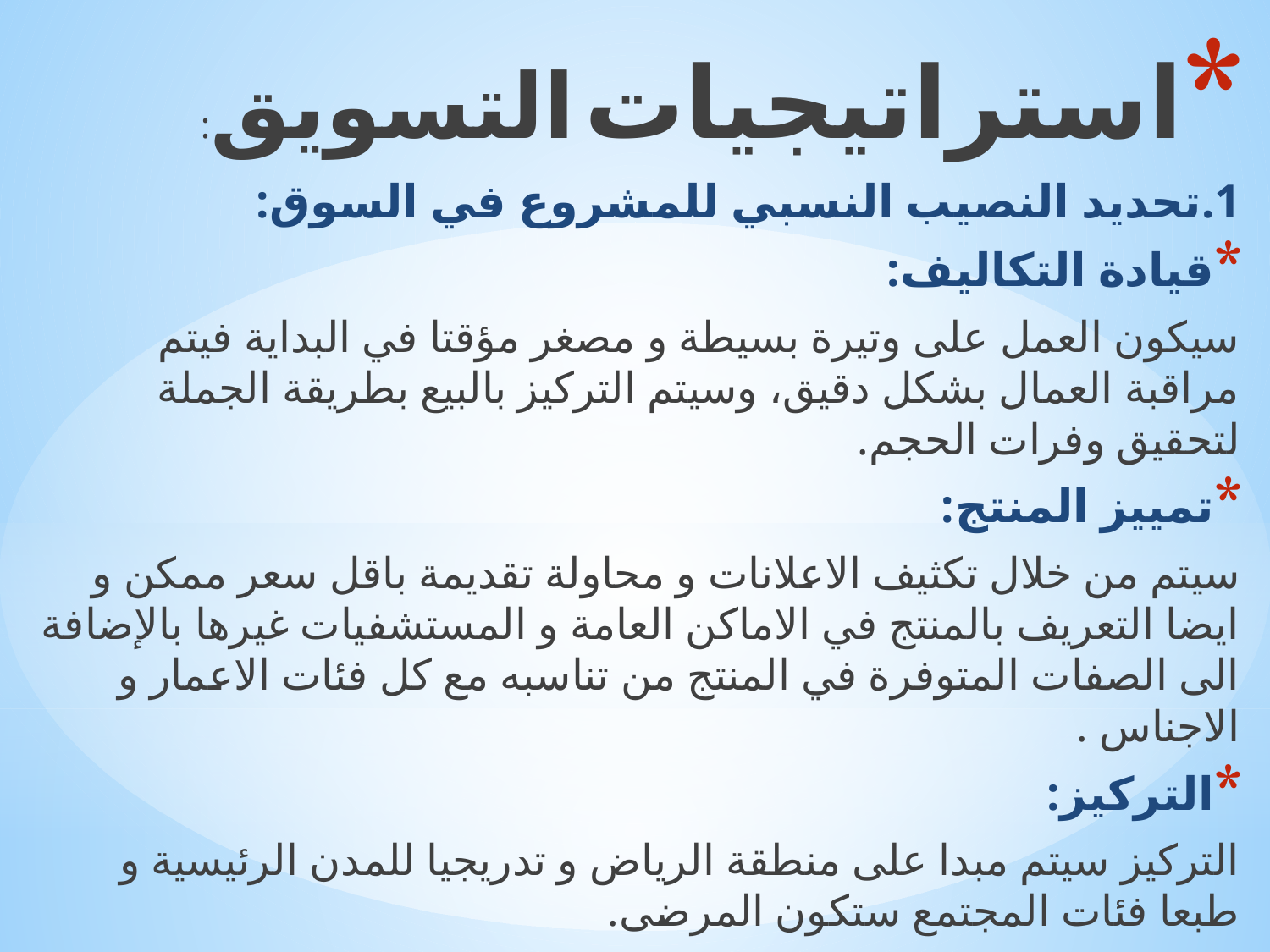

استراتيجيات التسويق:
1.تحديد النصيب النسبي للمشروع في السوق:
قيادة التكاليف:
سيكون العمل على وتيرة بسيطة و مصغر مؤقتا في البداية فيتم مراقبة العمال بشكل دقيق، وسيتم التركيز بالبيع بطريقة الجملة لتحقيق وفرات الحجم.
تمييز المنتج:
سيتم من خلال تكثيف الاعلانات و محاولة تقديمة باقل سعر ممكن و ايضا التعريف بالمنتج في الاماكن العامة و المستشفيات غيرها بالإضافة الى الصفات المتوفرة في المنتج من تناسبه مع كل فئات الاعمار و الاجناس .
التركيز:
التركيز سيتم مبدا على منطقة الرياض و تدريجيا للمدن الرئيسية و طبعا فئات المجتمع ستكون المرضى.